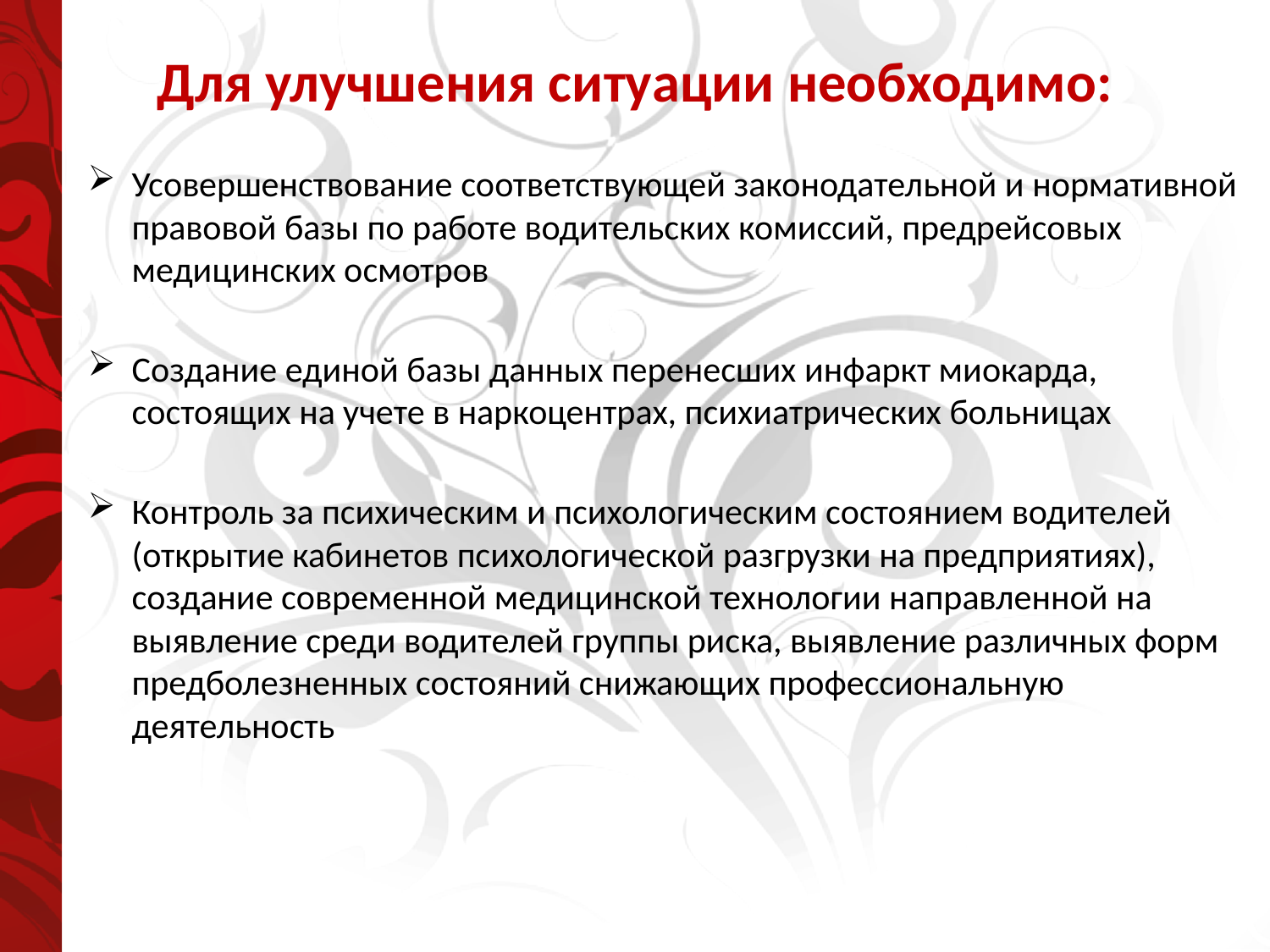

# Для улучшения ситуации необходимо:

Усовершенствование соответствующей законодательной и нормативной правовой базы по работе водительских комиссий, предрейсовых медицинских осмотров

Создание единой базы данных перенесших инфаркт миокарда, состоящих на учете в наркоцентрах, психиатрических больницах

Контроль за психическим и психологическим состоянием водителей (открытие кабинетов психологической разгрузки на предприятиях), создание современной медицинской технологии направленной на выявление среди водителей группы риска, выявление различных форм предболезненных состояний снижающих профессиональную деятельность